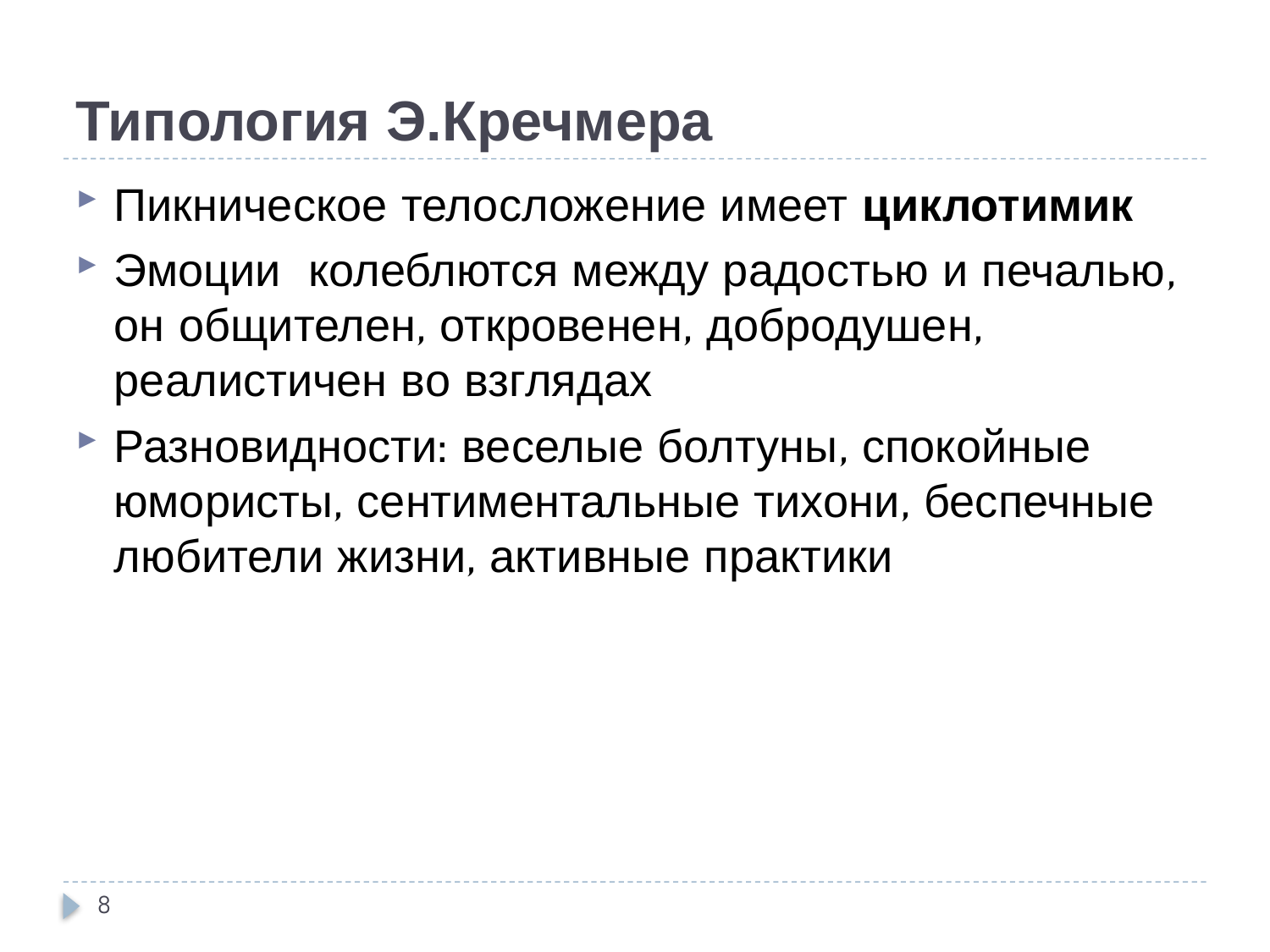

# Типология Э.Кречмера
Пикническое телосложение имеет циклотимик
Эмоции  колеблются между радостью и печалью, он общителен, откровенен, добродушен, реалистичен во взглядах
Разновидности: веселые болтуны, спокойные юмористы, сентиментальные тихони, беспечные любители жизни, активные практики
8